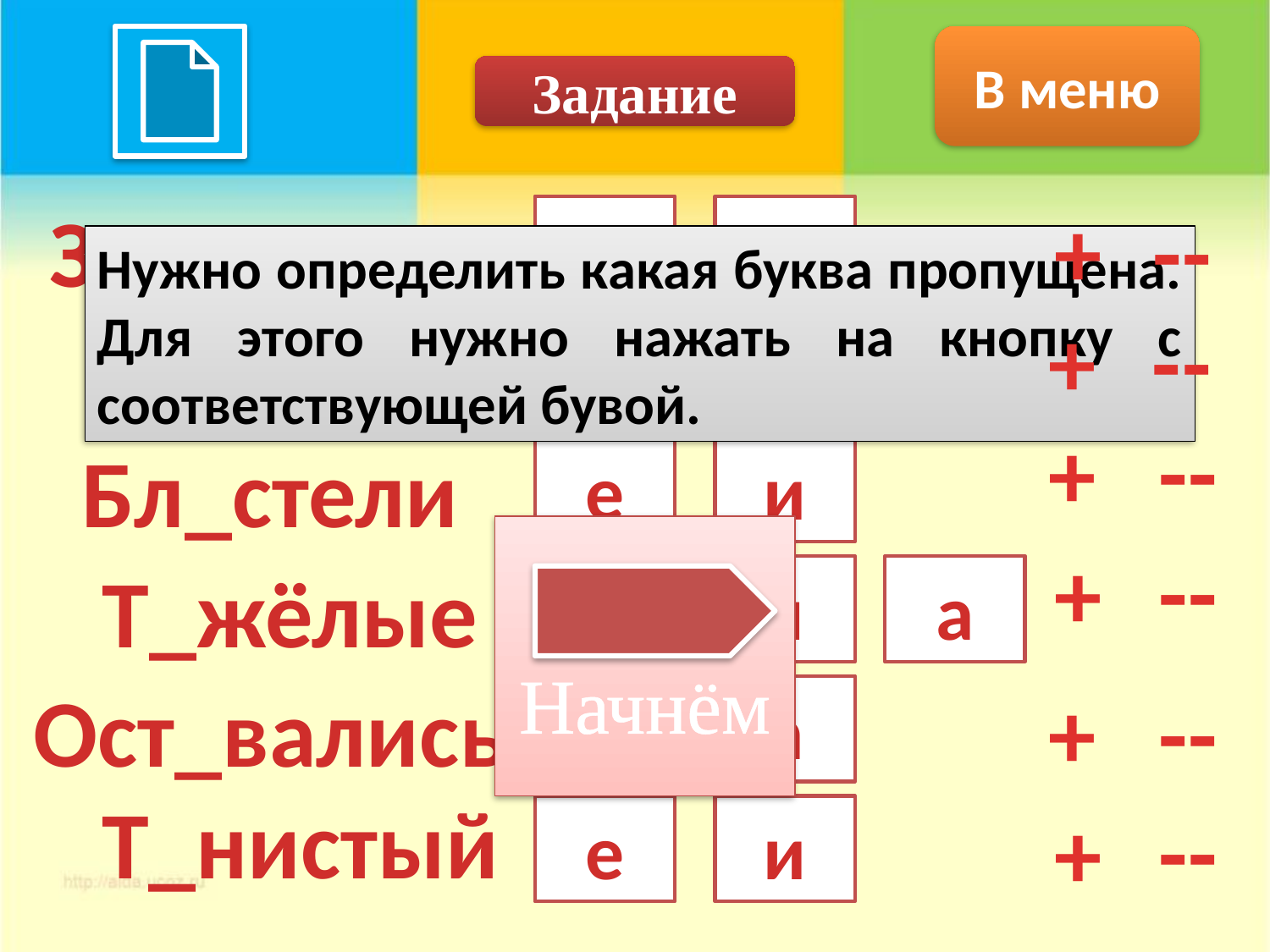

В меню
Задание
Зам_рзали
+
--
е
и
Нужно определить какая буква пропущена. Для этого нужно нажать на кнопку с соответствующей бувой.
+
--
Ст_на
и
е
--
+
Бл_стели
е
и

Начнём

--
+
Т_жёлые
е
я
а
Ост_вались
+
--
о
а
Т_нистый
--
+
е
и